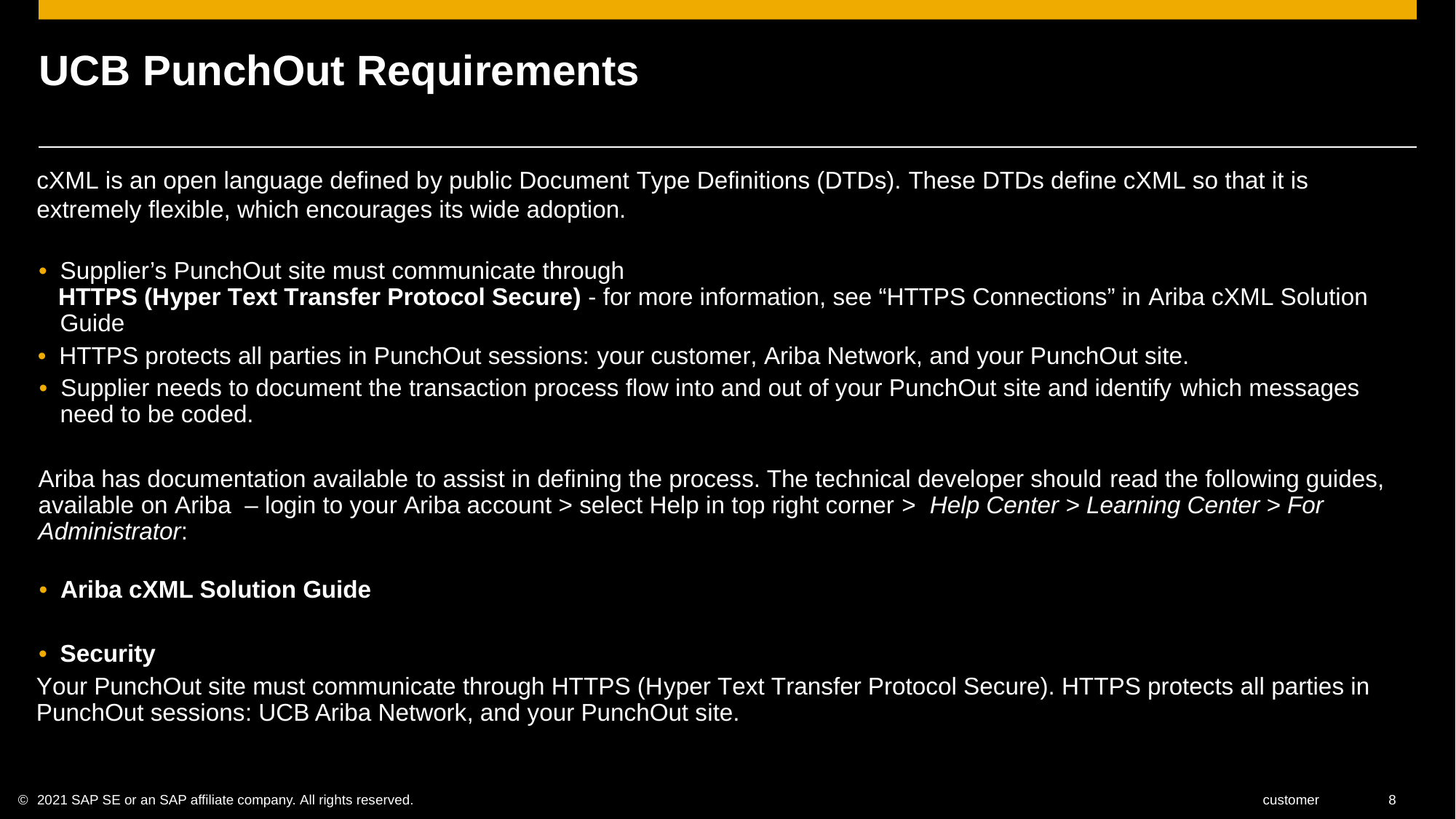

UCBPunchOut Requirements

cXML is an open language defined by public Document Type Definitions (DTDs). These DTDs define cXML so that it is
extremely flexible, which encourages its wide adoption.
•Supplier’s PunchOut site must communicate through
HTTPS (Hyper Text Transfer Protocol Secure)-for more information, see “HTTPS Connections” in Ariba cXML Solution
Guide
•HTTPS protects all parties in PunchOut sessions: your customer, Ariba Network, and your PunchOut site.
•Supplier needs to document the transaction process flow into and out of your PunchOut site and identify which messages
need to be coded.
Ariba has documentation available to assist in defining the process. The technical developer should read the following guides,
available on Ariba–login to your Ariba account > select Help in top right corner >Help Center > Learning Center > For
Administrator:
•Ariba cXML Solution Guide
•Security
Your PunchOut site must communicate through HTTPS (Hyper Text Transfer Protocol Secure). HTTPS protects all parties in
PunchOut sessions:UCBAriba Network, and your PunchOut site.
©	2021 SAP SE or an SAP affiliate company. All rights reserved.	customer	8